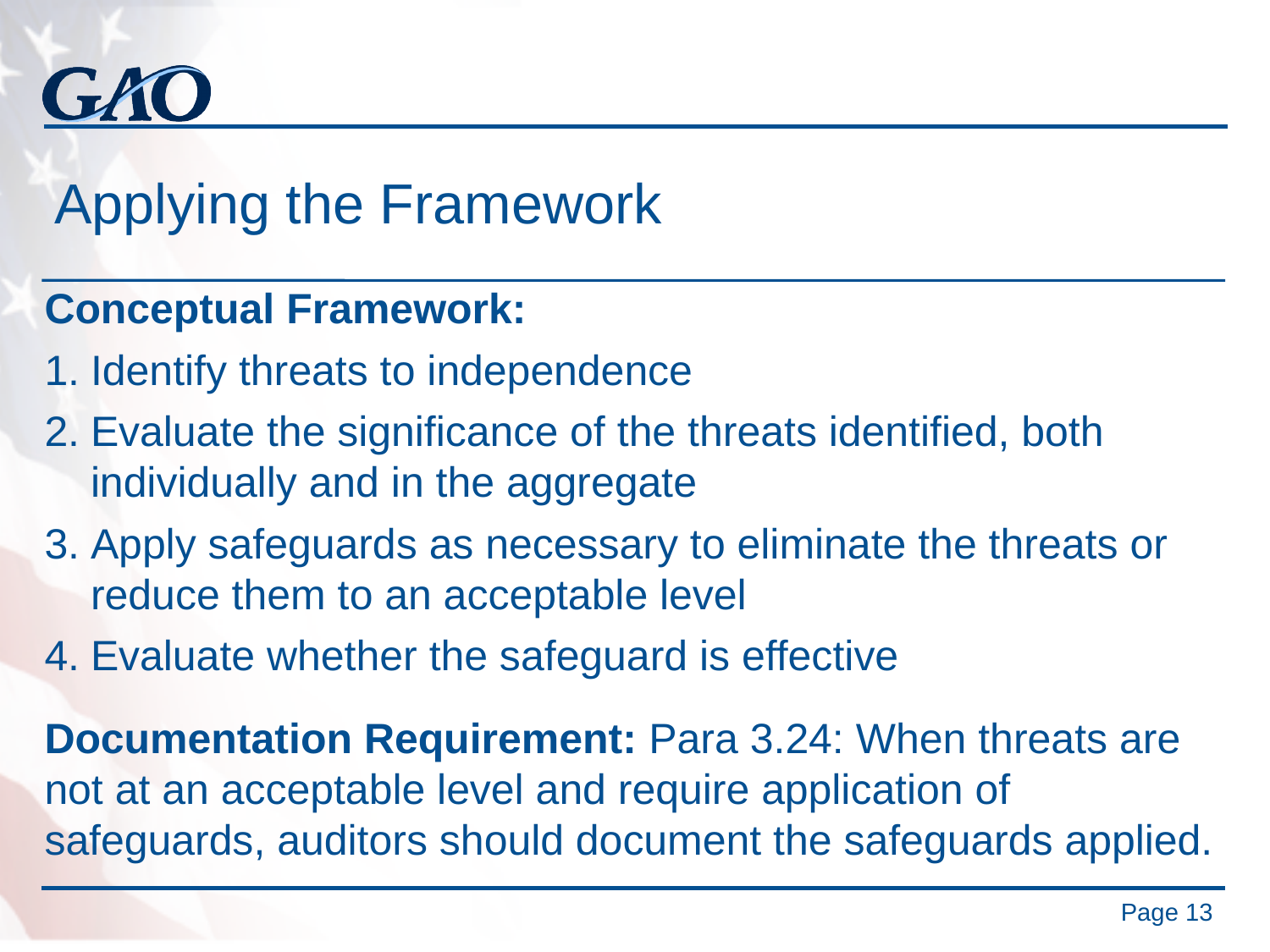

# Applying the Framework
Conceptual Framework:
Identify threats to independence
Evaluate the significance of the threats identified, both individually and in the aggregate
Apply safeguards as necessary to eliminate the threats or reduce them to an acceptable level
Evaluate whether the safeguard is effective
Documentation Requirement: Para 3.24: When threats are not at an acceptable level and require application of safeguards, auditors should document the safeguards applied.
13